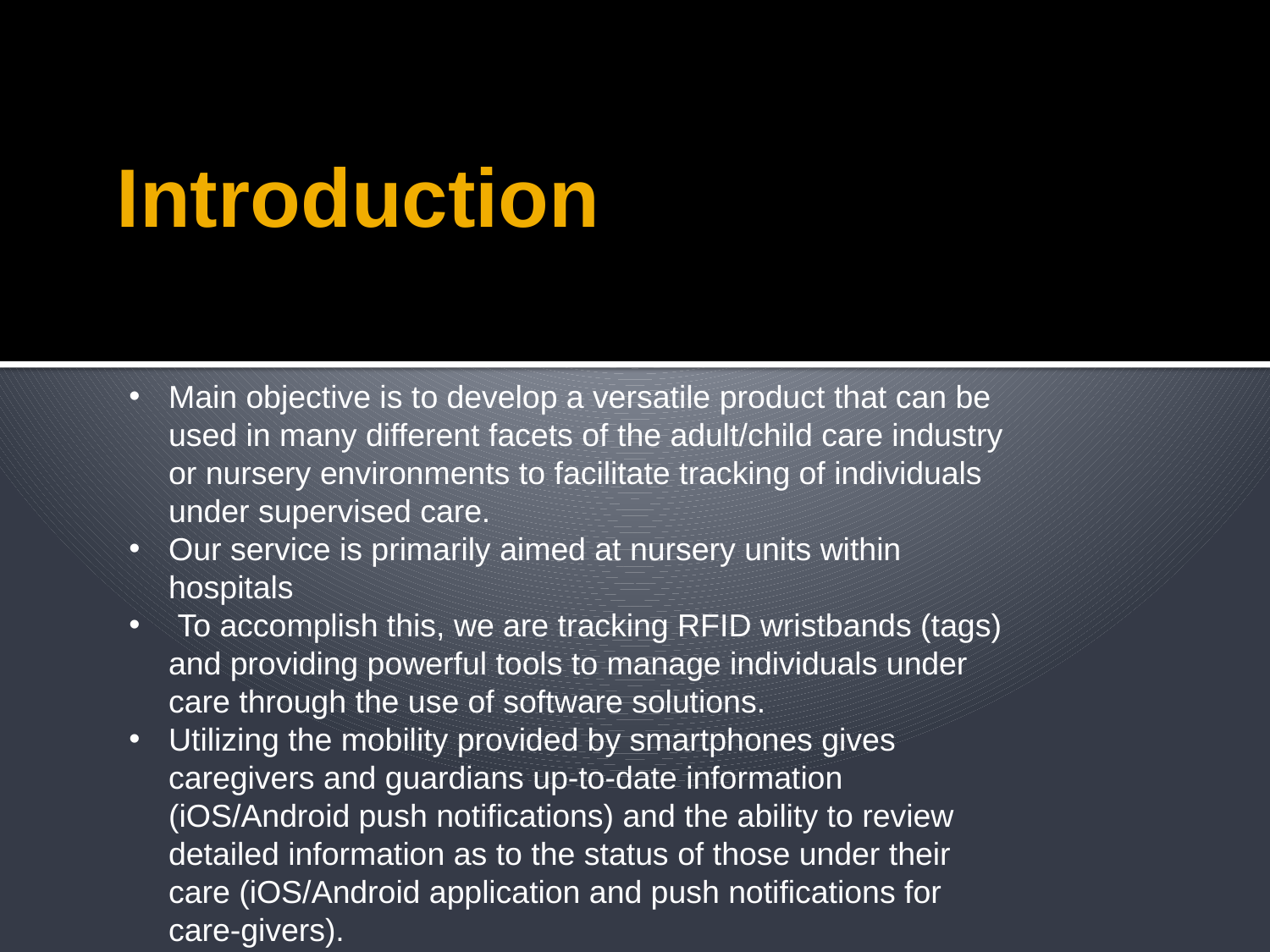

# Introduction
Main objective is to develop a versatile product that can be used in many different facets of the adult/child care industry or nursery environments to facilitate tracking of individuals under supervised care.
Our service is primarily aimed at nursery units within hospitals
 To accomplish this, we are tracking RFID wristbands (tags) and providing powerful tools to manage individuals under care through the use of software solutions.
Utilizing the mobility provided by smartphones gives caregivers and guardians up-to-date information (iOS/Android push notifications) and the ability to review detailed information as to the status of those under their care (iOS/Android application and push notifications for care-givers).